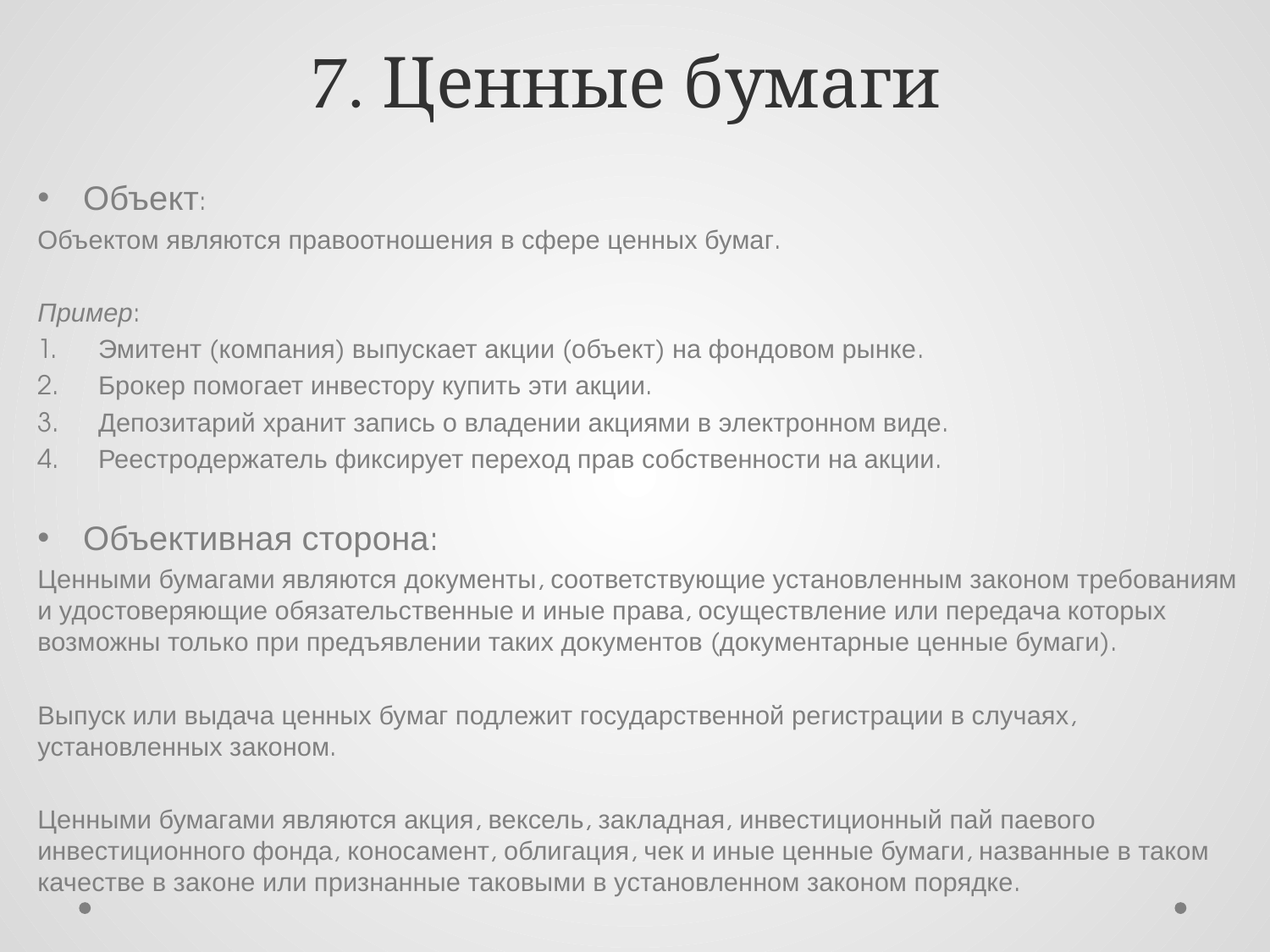

# 7. Ценные бумаги

Объект:
Объектом являются правоотношения в сфере ценных бумаг.

Пример:
Эмитент (компания) выпускает акции (объект) на фондовом рынке.
Брокер помогает инвестору купить эти акции.
Депозитарий хранит запись о владении акциями в электронном виде.
Реестродержатель фиксирует переход прав собственности на акции.

Объективная сторона:
Ценными бумагами являются документы, соответствующие установленным законом требованиям и удостоверяющие обязательственные и иные права, осуществление или передача которых возможны только при предъявлении таких документов (документарные ценные бумаги).

Выпуск или выдача ценных бумаг подлежит государственной регистрации в случаях, установленных законом.

Ценными бумагами являются акция, вексель, закладная, инвестиционный пай паевого инвестиционного фонда, коносамент, облигация, чек и иные ценные бумаги, названные в таком качестве в законе или признанные таковыми в установленном законом порядке.